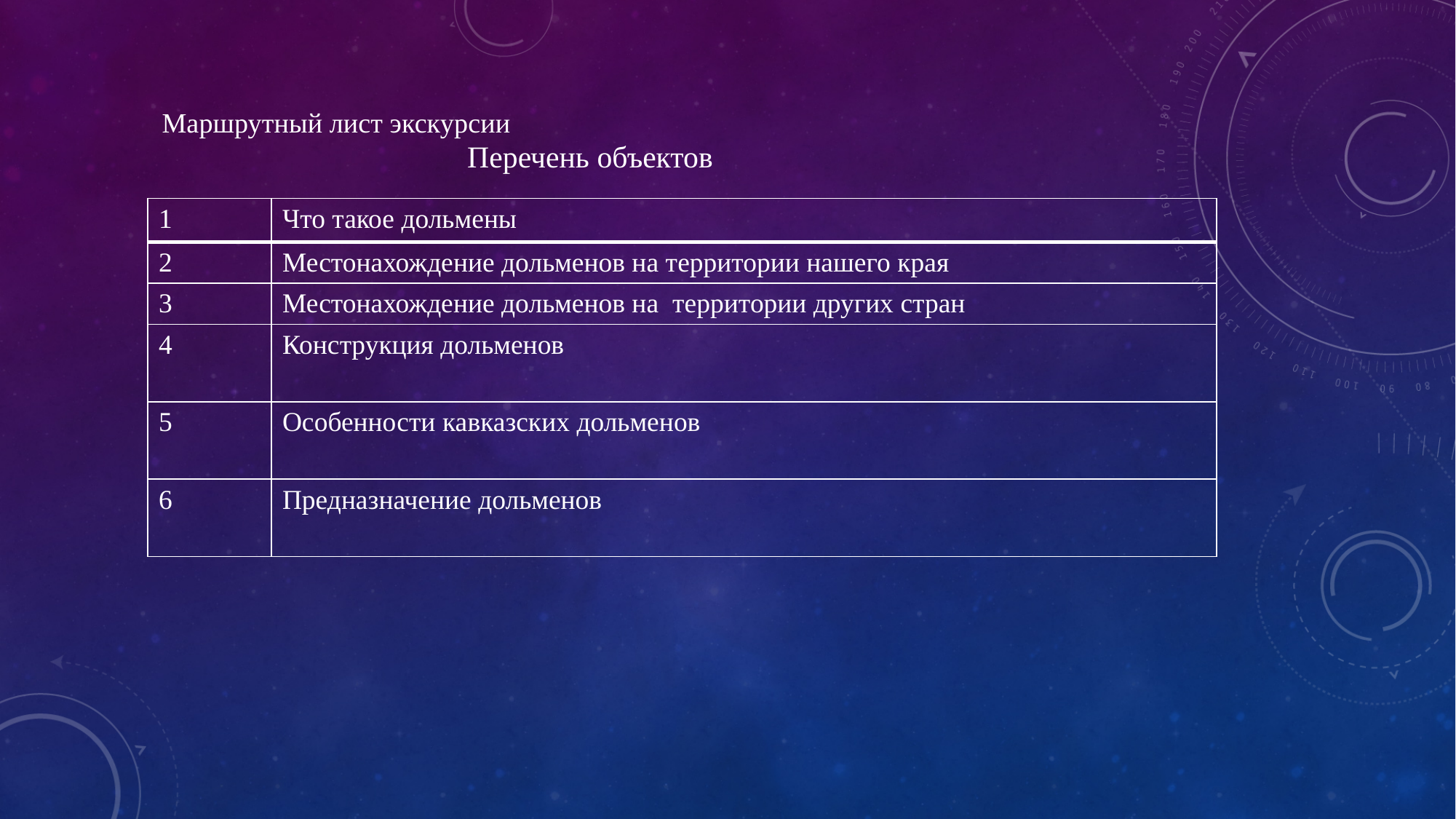

# Маршрутный лист экскурсии
                                                 Перечень объектов
| 1 | Что такое дольмены |
| --- | --- |
| 2 | Местонахождение дольменов на территории нашего края |
| 3 | Местонахождение дольменов на территории других стран |
| 4 | Конструкция дольменов |
| 5 | Особенности кавказских дольменов |
| 6 | Предназначение дольменов |